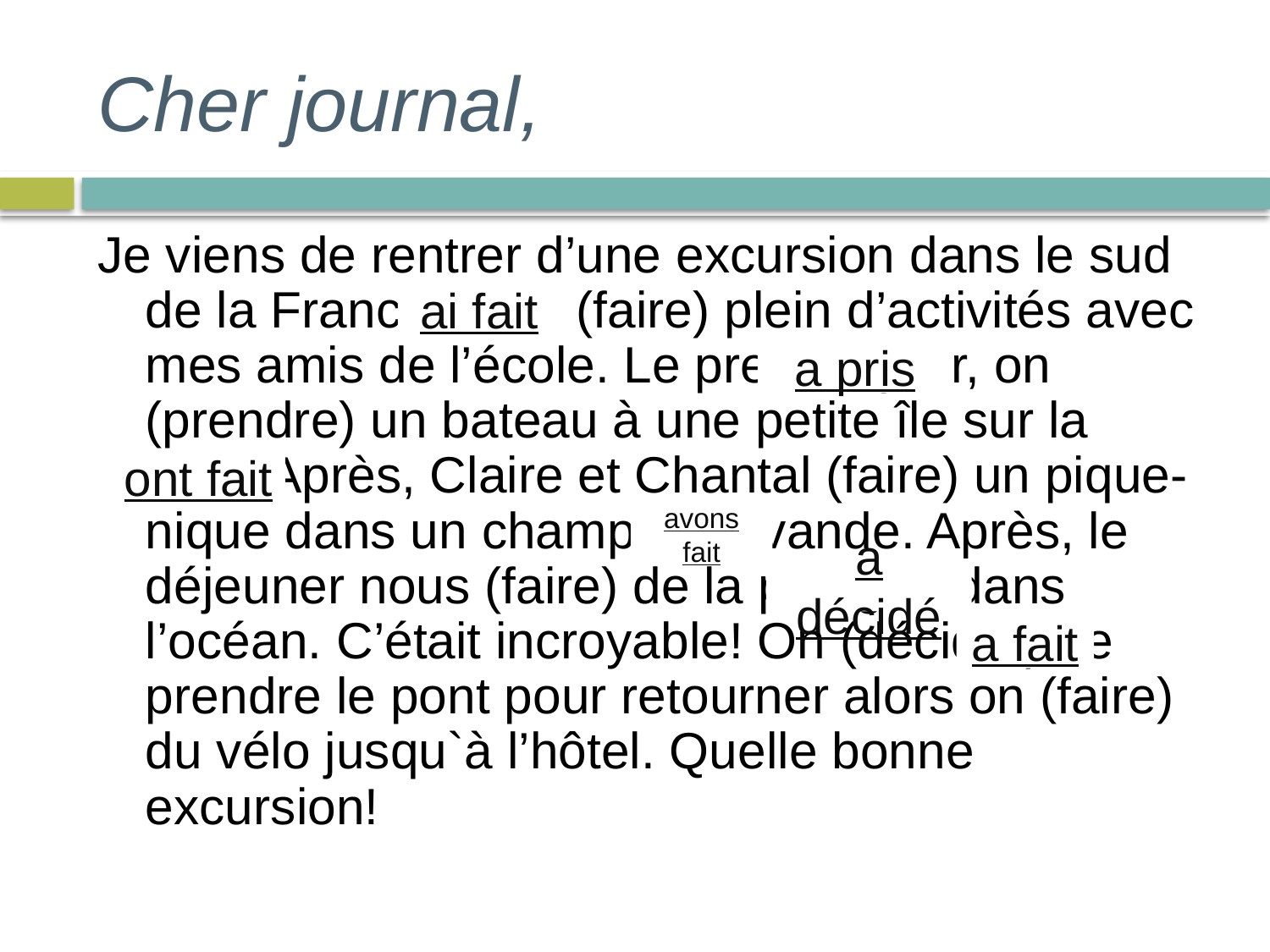

# Cher journal,
Je viens de rentrer d’une excursion dans le sud de la France. Je/J’ (faire) plein d’activités avec mes amis de l’école. Le premier jour, on (prendre) un bateau à une petite île sur la côte. Après, Claire et Chantal (faire) un pique-nique dans un champ de lavande. Après, le déjeuner nous (faire) de la plongée dans l’océan. C’était incroyable! On (décider) de prendre le pont pour retourner alors on (faire) du vélo jusqu`à l’hôtel. Quelle bonne excursion!
ai fait
a pris
ont fait
avons fait
a décidé
a fait